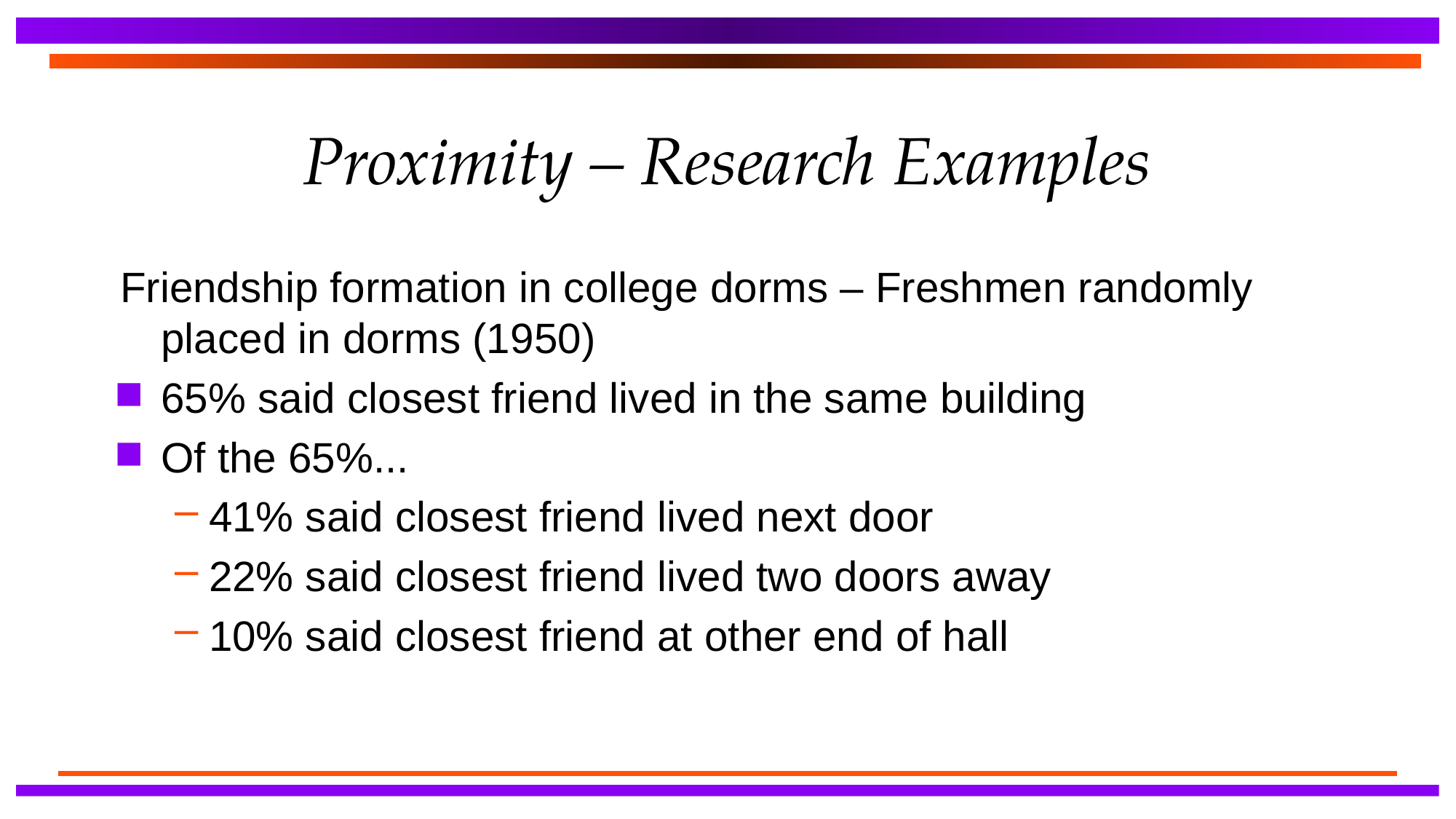

# Proximity – Research Examples
Friendship formation in college dorms – Freshmen randomly placed in dorms (1950)
65% said closest friend lived in the same building
Of the 65%...
41% said closest friend lived next door
22% said closest friend lived two doors away
10% said closest friend at other end of hall